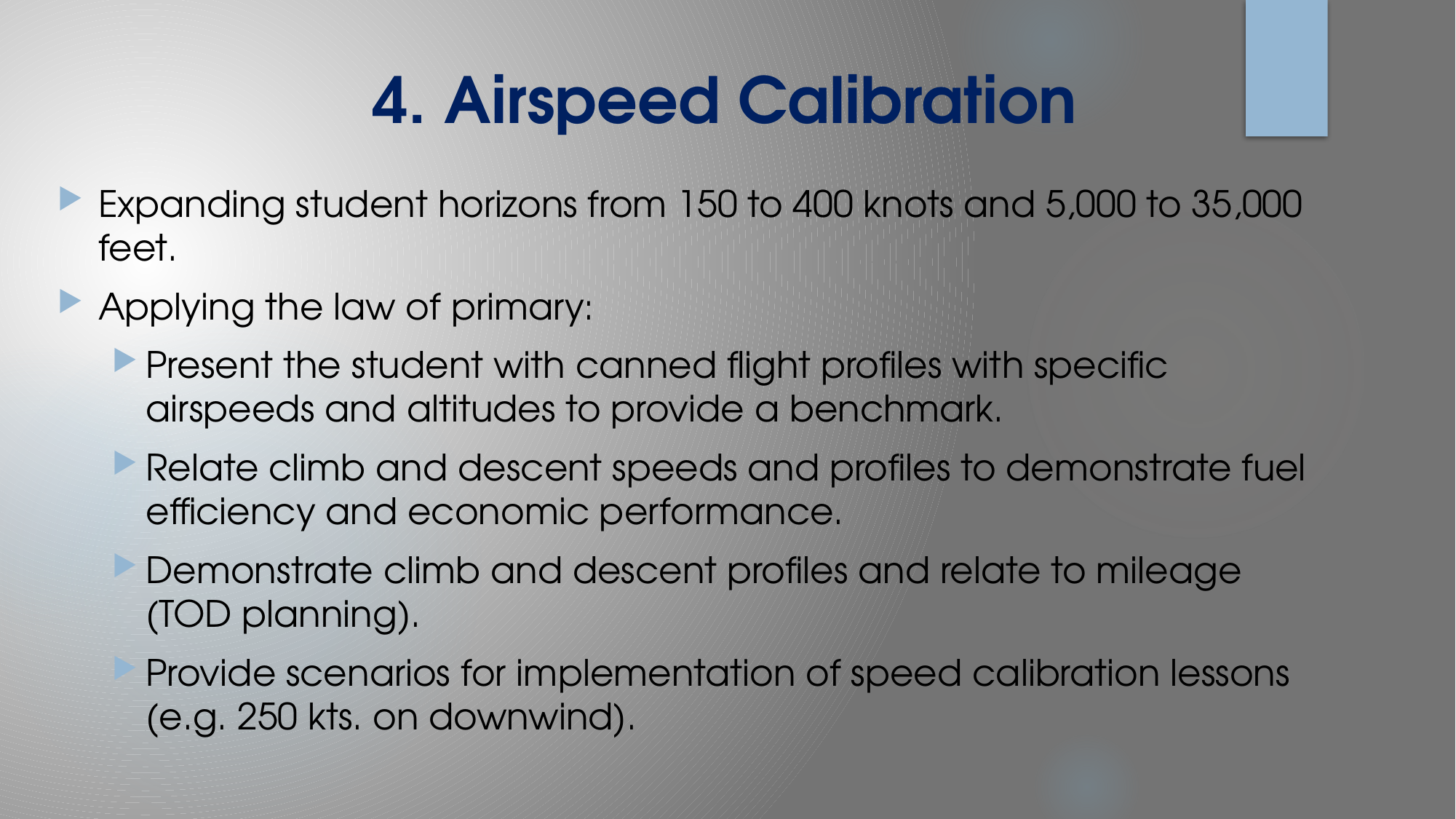

# 4. Airspeed Calibration
Expanding student horizons from 150 to 400 knots and 5,000 to 35,000 feet.
Applying the law of primary:
Present the student with canned flight profiles with specific airspeeds and altitudes to provide a benchmark.
Relate climb and descent speeds and profiles to demonstrate fuel efficiency and economic performance.
Demonstrate climb and descent profiles and relate to mileage (TOD planning).
Provide scenarios for implementation of speed calibration lessons (e.g. 250 kts. on downwind).